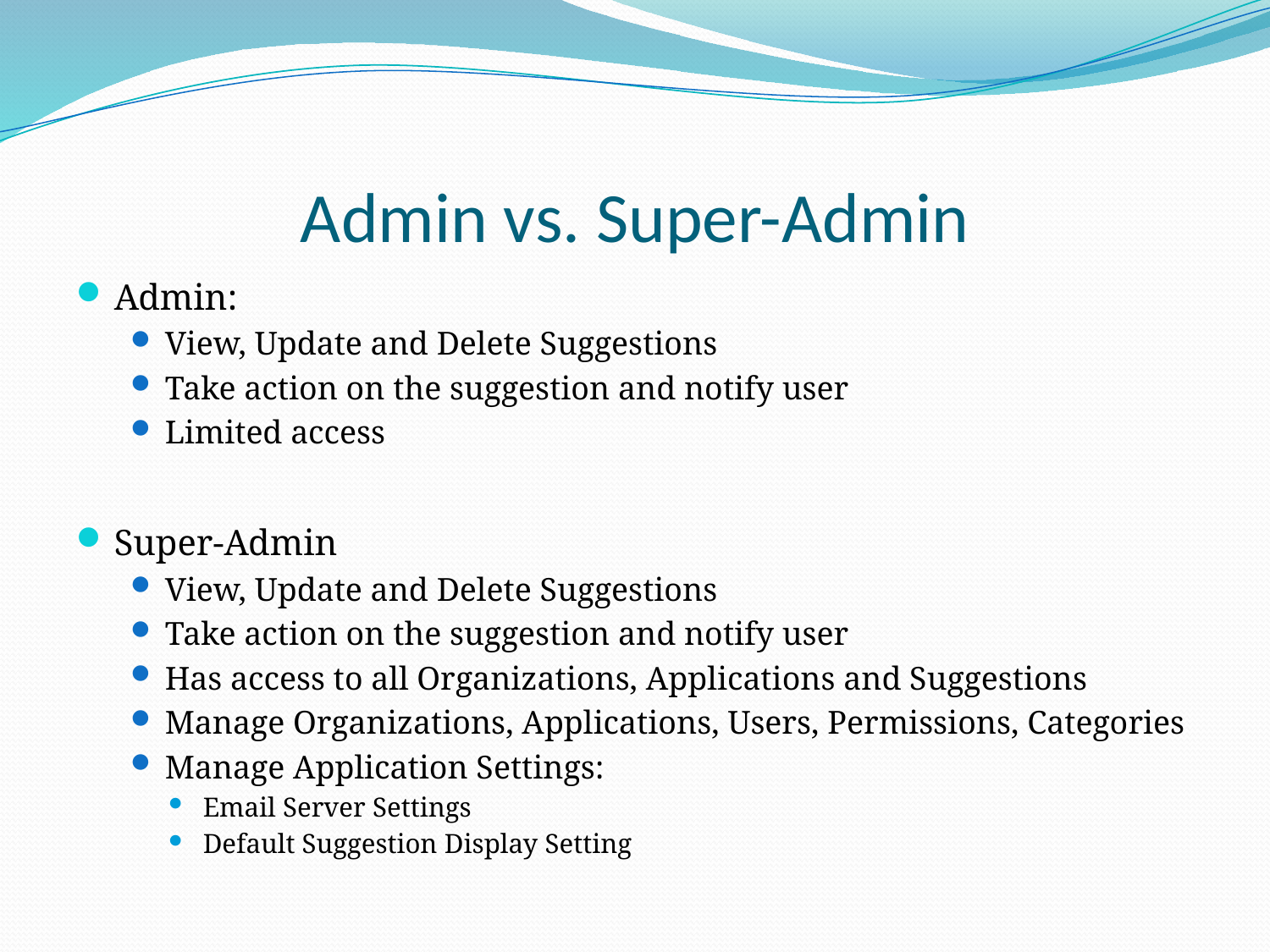

# Admin vs. Super-Admin
Admin:
View, Update and Delete Suggestions
Take action on the suggestion and notify user
Limited access

Super-Admin
View, Update and Delete Suggestions
Take action on the suggestion and notify user
Has access to all Organizations, Applications and Suggestions
Manage Organizations, Applications, Users, Permissions, Categories
Manage Application Settings:
Email Server Settings
Default Suggestion Display Setting